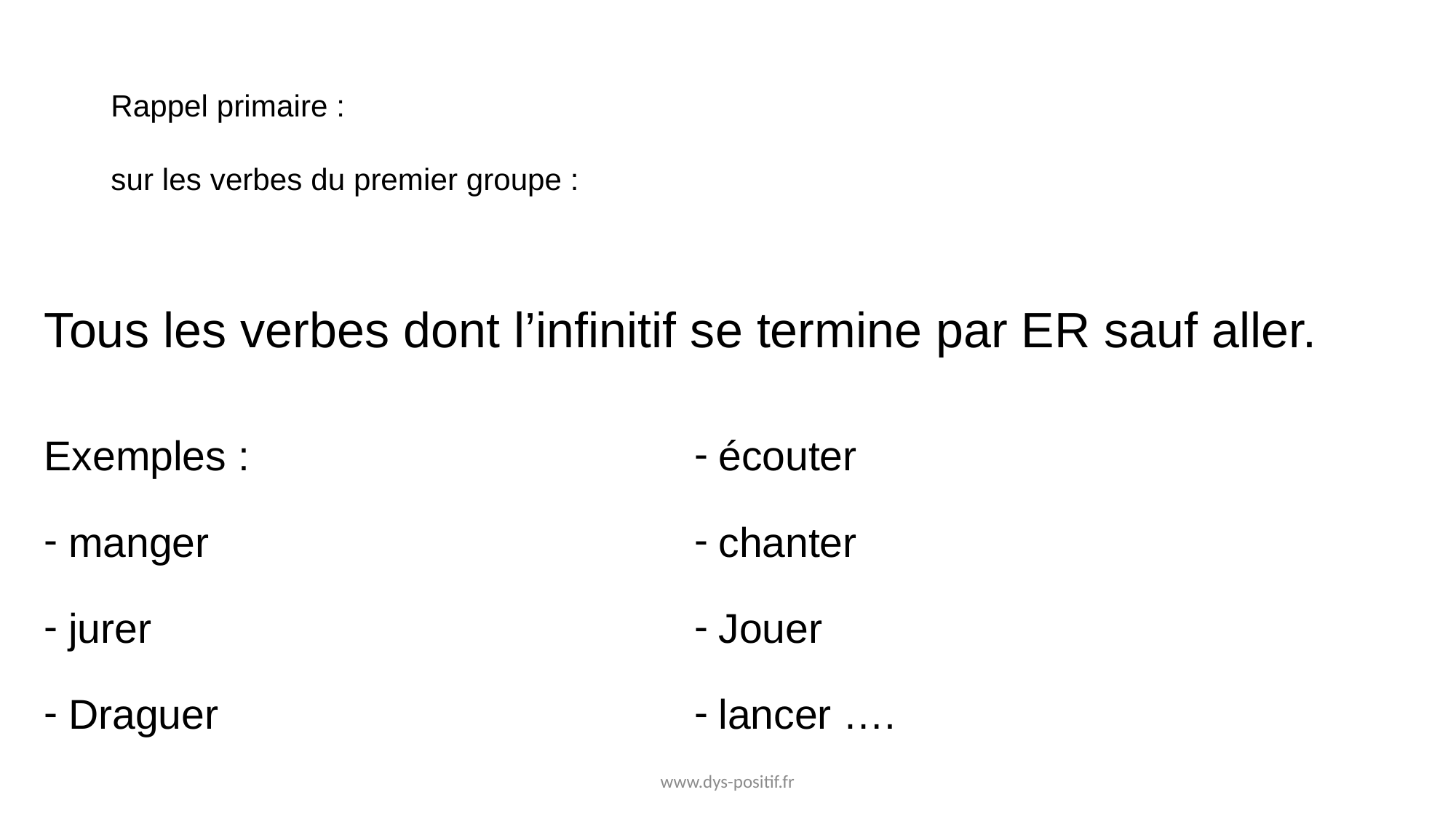

# Rappel primaire : sur les verbes du premier groupe :
Tous les verbes dont l’infinitif se termine par ER sauf aller.
Exemples :
manger
jurer
Draguer
écouter
chanter
Jouer
lancer ….
www.dys-positif.fr